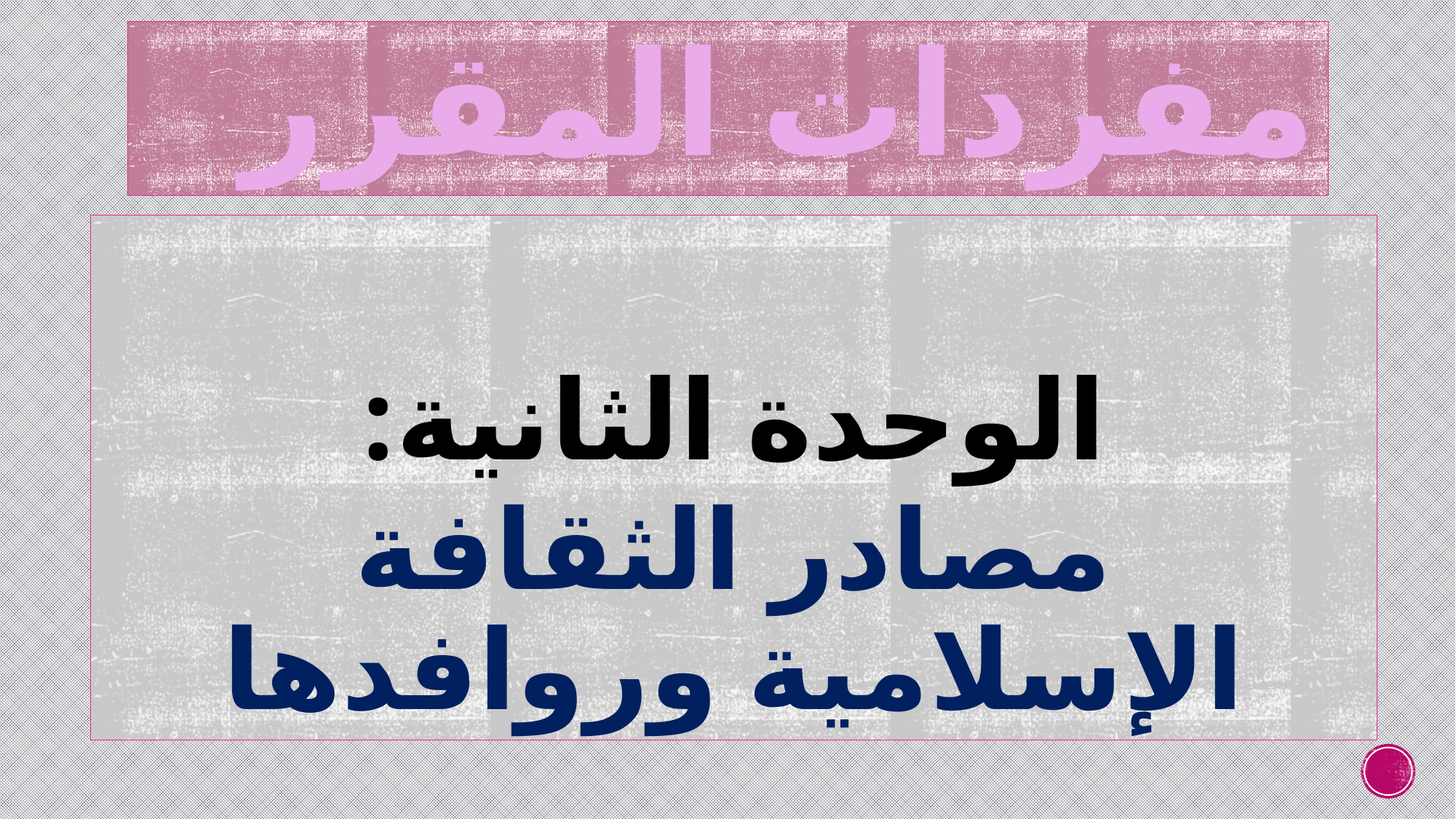

# مفردات المقرر

الوحدة الثانية:
مصادر الثقافة الإسلامية وروافدها